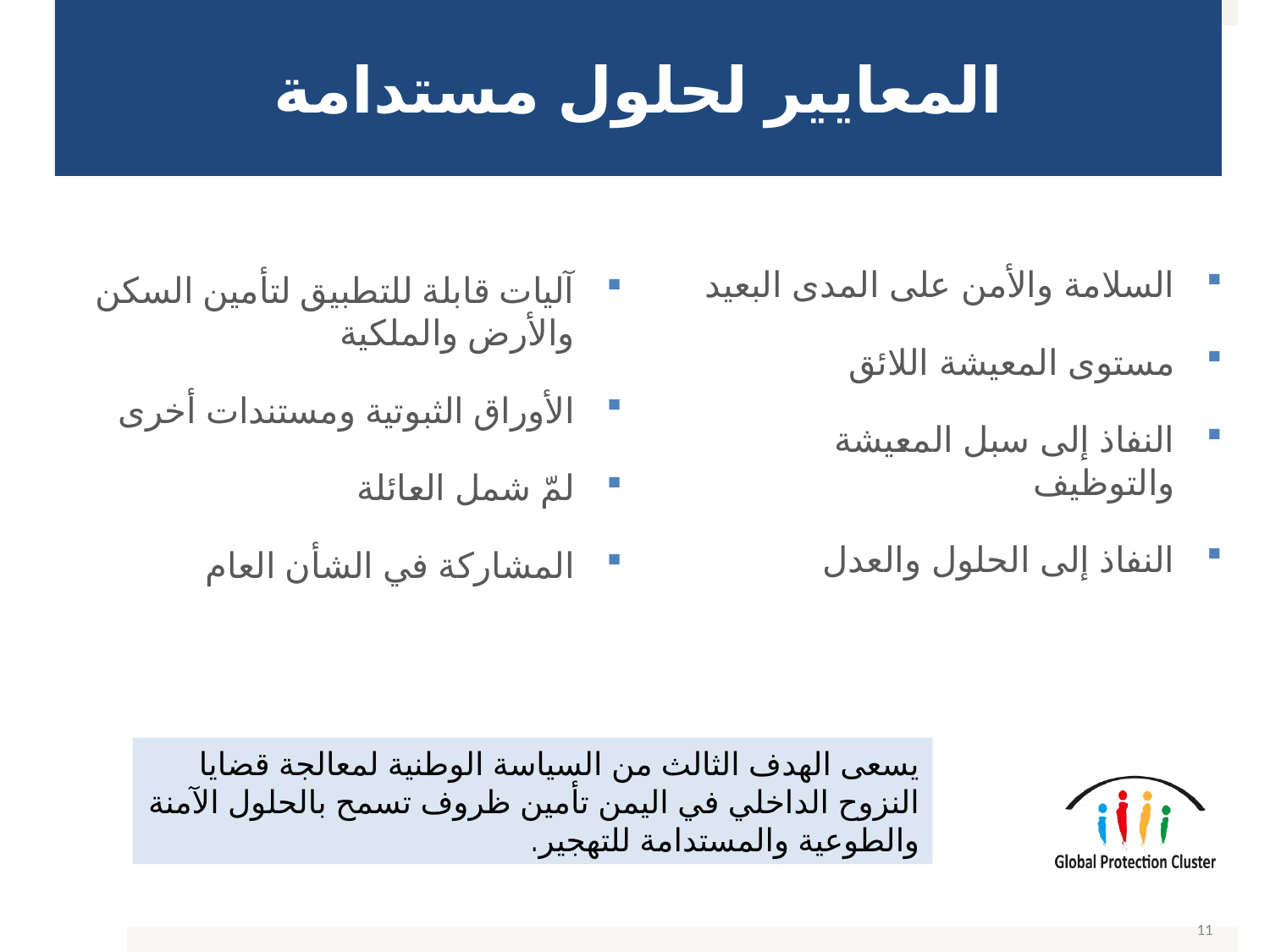

المعايير لحلول مستدامة
السلامة والأمن على المدى البعيد
مستوى المعيشة اللائق
النفاذ إلى سبل المعيشة والتوظيف
النفاذ إلى الحلول والعدل

آليات قابلة للتطبيق لتأمين السكن والأرض والملكية
الأوراق الثبوتية ومستندات أخرى
لمّ شمل العائلة
المشاركة في الشأن العام

يسعى الهدف الثالث من السياسة الوطنية لمعالجة قضايا النزوح الداخلي في اليمن تأمين ظروف تسمح بالحلول الآمنة والطوعية والمستدامة للتهجير.